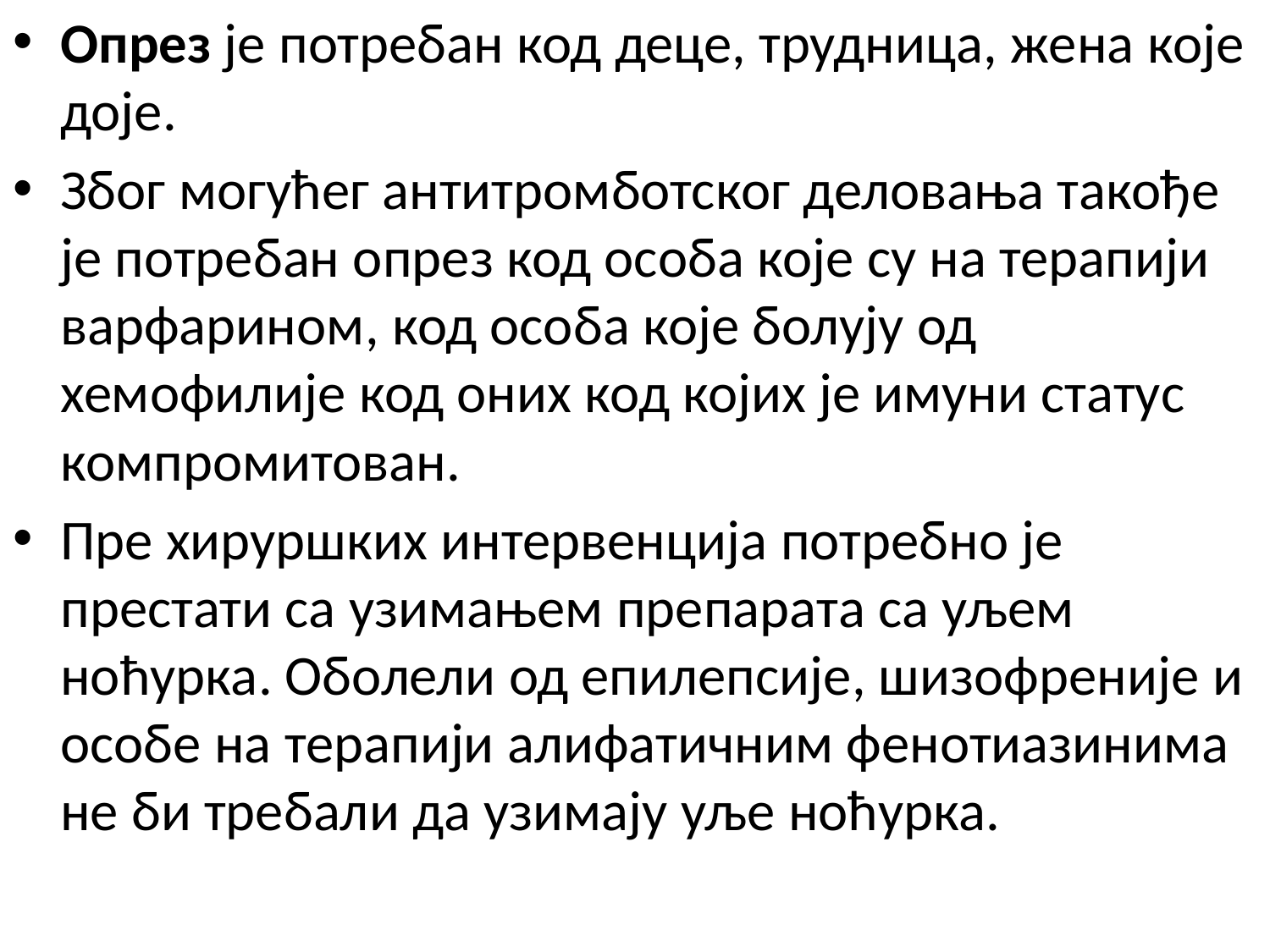

Опрез је потребан код деце, трудница, жена које доје.
Због могућег антитромботског деловања такође је потребан опрез код особа које су на терапији варфарином, код особа које болују од хемофилије код оних код којих је имуни статус компромитован.
Пре хируршких интервенција потребно је престати са узимањем препарата са уљем ноћурка. Оболели од епилепсије, шизофреније и особе на терапији алифатичним фенотиазинима не би требали да узимају уље ноћурка.